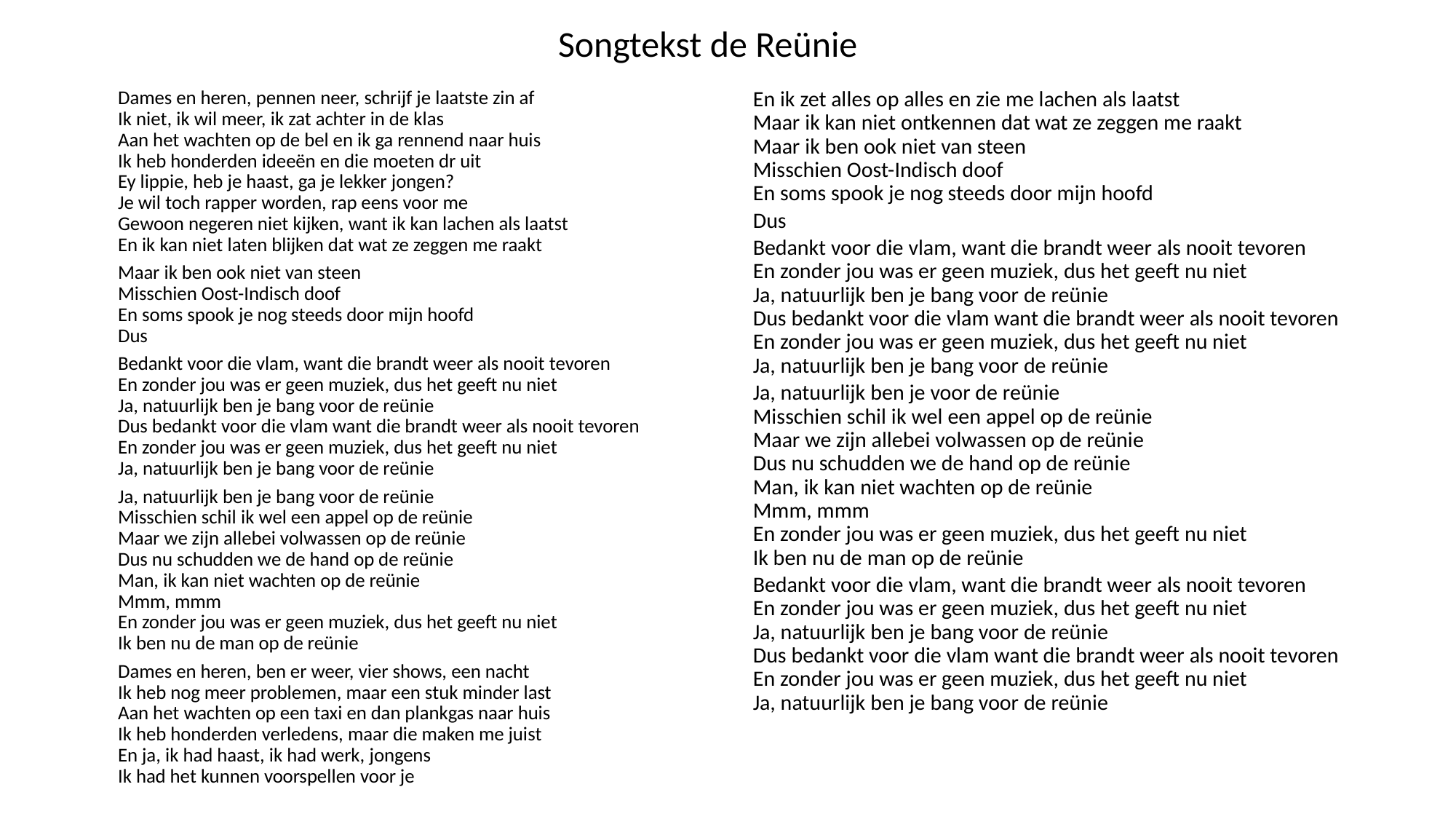

Songtekst de Reünie
Dames en heren, pennen neer, schrijf je laatste zin af
Ik niet, ik wil meer, ik zat achter in de klas
Aan het wachten op de bel en ik ga rennend naar huis
Ik heb honderden ideeën en die moeten dr uit
Ey lippie, heb je haast, ga je lekker jongen?
Je wil toch rapper worden, rap eens voor me
Gewoon negeren niet kijken, want ik kan lachen als laatst
En ik kan niet laten blijken dat wat ze zeggen me raakt
Maar ik ben ook niet van steen
Misschien Oost-Indisch doof
En soms spook je nog steeds door mijn hoofd
Dus
Bedankt voor die vlam, want die brandt weer als nooit tevoren
En zonder jou was er geen muziek, dus het geeft nu niet
Ja, natuurlijk ben je bang voor de reünie
Dus bedankt voor die vlam want die brandt weer als nooit tevoren
En zonder jou was er geen muziek, dus het geeft nu niet
Ja, natuurlijk ben je bang voor de reünie
Ja, natuurlijk ben je bang voor de reünie
Misschien schil ik wel een appel op de reünie
Maar we zijn allebei volwassen op de reünie
Dus nu schudden we de hand op de reünie
Man, ik kan niet wachten op de reünie
Mmm, mmm
En zonder jou was er geen muziek, dus het geeft nu niet
Ik ben nu de man op de reünie
Dames en heren, ben er weer, vier shows, een nacht
Ik heb nog meer problemen, maar een stuk minder last
Aan het wachten op een taxi en dan plankgas naar huis
Ik heb honderden verledens, maar die maken me juist
En ja, ik had haast, ik had werk, jongens
Ik had het kunnen voorspellen voor je

En ik zet alles op alles en zie me lachen als laatst
Maar ik kan niet ontkennen dat wat ze zeggen me raakt
Maar ik ben ook niet van steen
Misschien Oost-Indisch doof
En soms spook je nog steeds door mijn hoofd
Dus
Bedankt voor die vlam, want die brandt weer als nooit tevoren
En zonder jou was er geen muziek, dus het geeft nu niet
Ja, natuurlijk ben je bang voor de reünie
Dus bedankt voor die vlam want die brandt weer als nooit tevoren
En zonder jou was er geen muziek, dus het geeft nu niet
Ja, natuurlijk ben je bang voor de reünie
Ja, natuurlijk ben je voor de reünie
Misschien schil ik wel een appel op de reünie
Maar we zijn allebei volwassen op de reünie
Dus nu schudden we de hand op de reünie
Man, ik kan niet wachten op de reünie
Mmm, mmm
En zonder jou was er geen muziek, dus het geeft nu niet
Ik ben nu de man op de reünie
Bedankt voor die vlam, want die brandt weer als nooit tevoren
En zonder jou was er geen muziek, dus het geeft nu niet
Ja, natuurlijk ben je bang voor de reünie
Dus bedankt voor die vlam want die brandt weer als nooit tevoren
En zonder jou was er geen muziek, dus het geeft nu niet
Ja, natuurlijk ben je bang voor de reünie